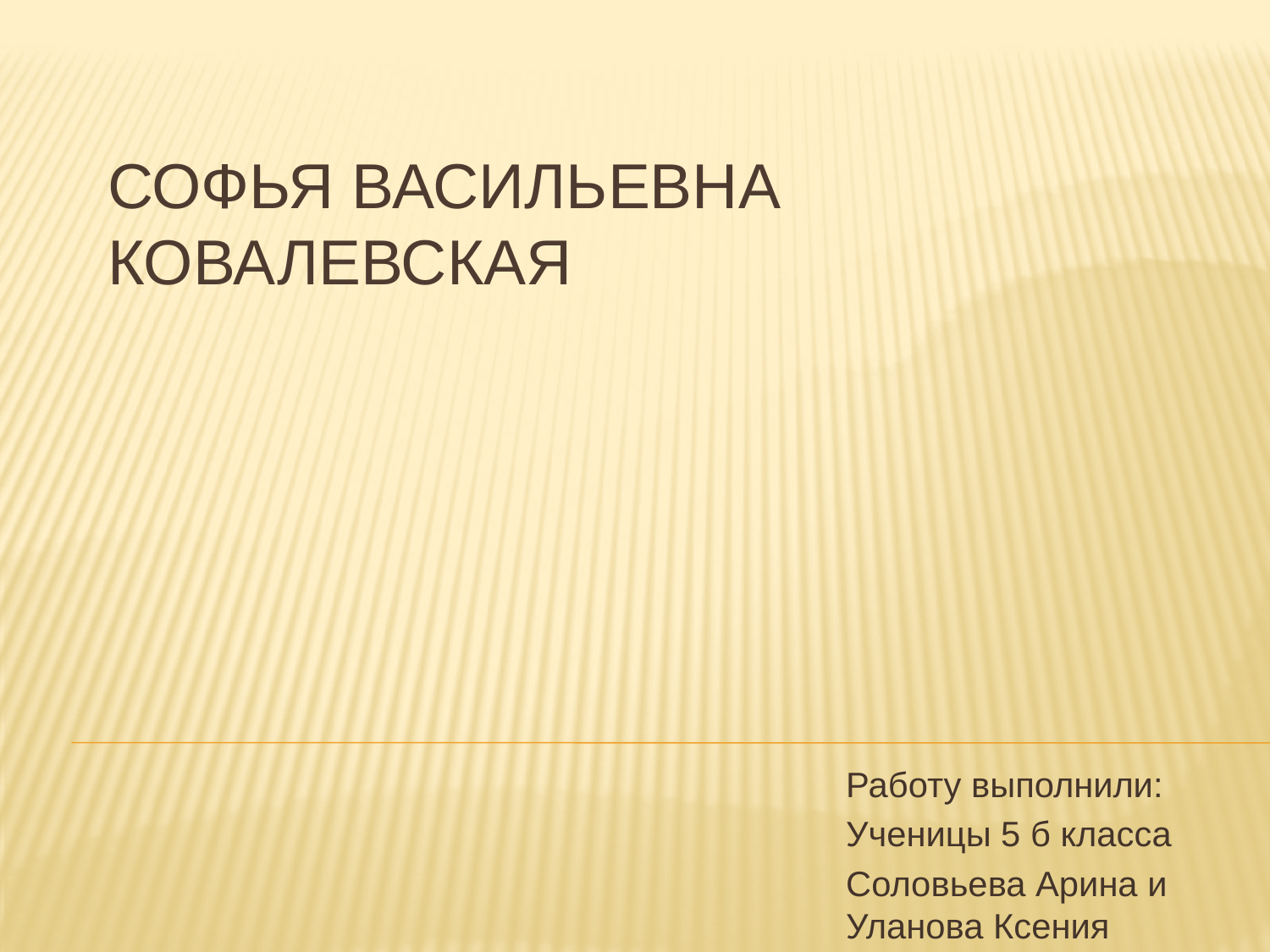

# Софья Васильевна Ковалевская
Работу выполнили:
Ученицы 5 б класса
Соловьева Арина и Уланова Ксения